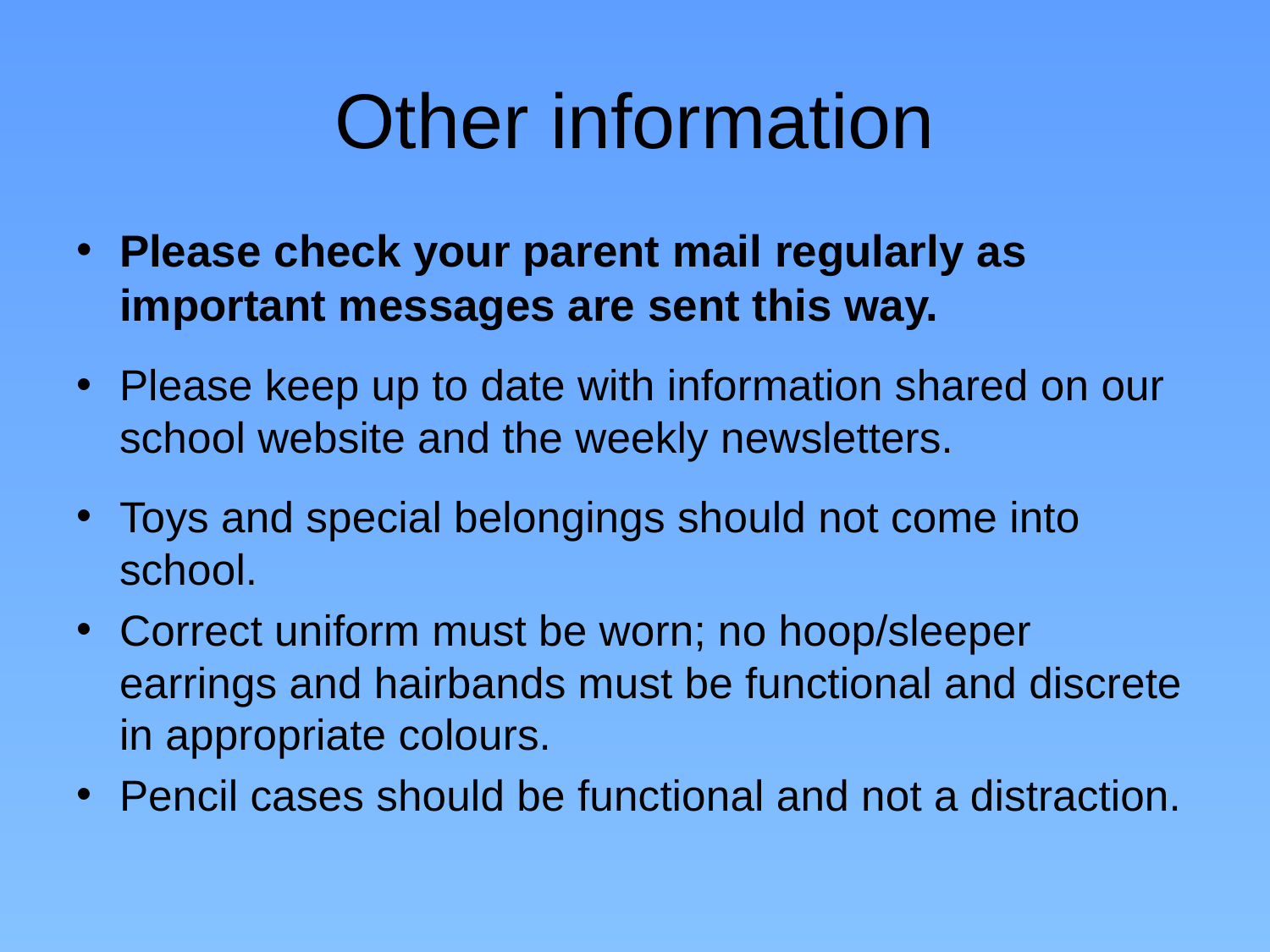

# Other information
Please check your parent mail regularly as important messages are sent this way.

Please keep up to date with information shared on our school website and the weekly newsletters.

Toys and special belongings should not come into school.
Correct uniform must be worn; no hoop/sleeper earrings and hairbands must be functional and discrete in appropriate colours.
Pencil cases should be functional and not a distraction.